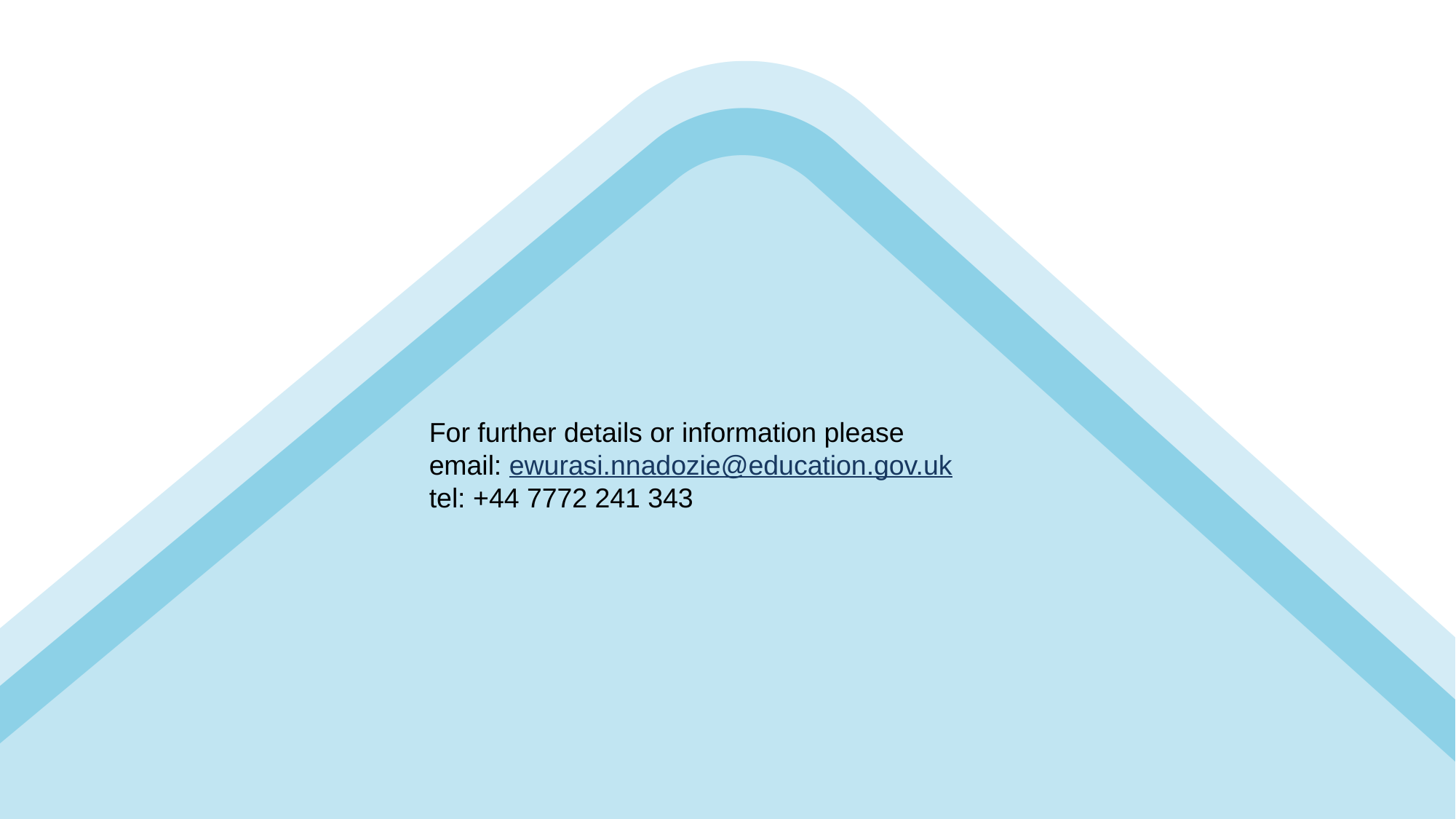

For further details or information please email: ewurasi.nnadozie@education.gov.uk
tel: +44 7772 241 343
#